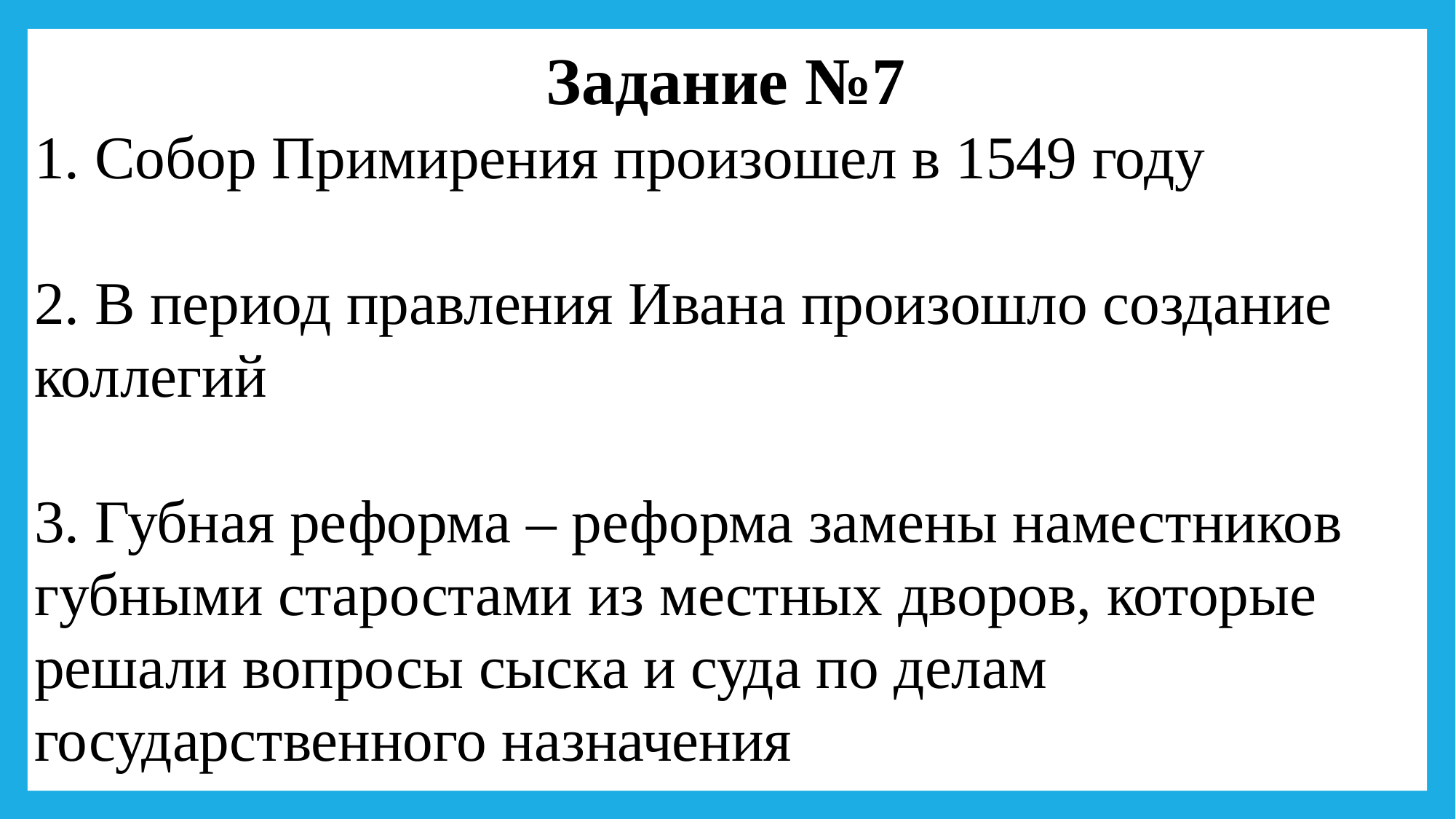

Задание №7
1. Собор Примирения произошел в 1549 году

2. В период правления Ивана произошло создание коллегий

3. Губная реформа – реформа замены наместников губными старостами из местных дворов, которые решали вопросы сыска и суда по делам государственного назначения